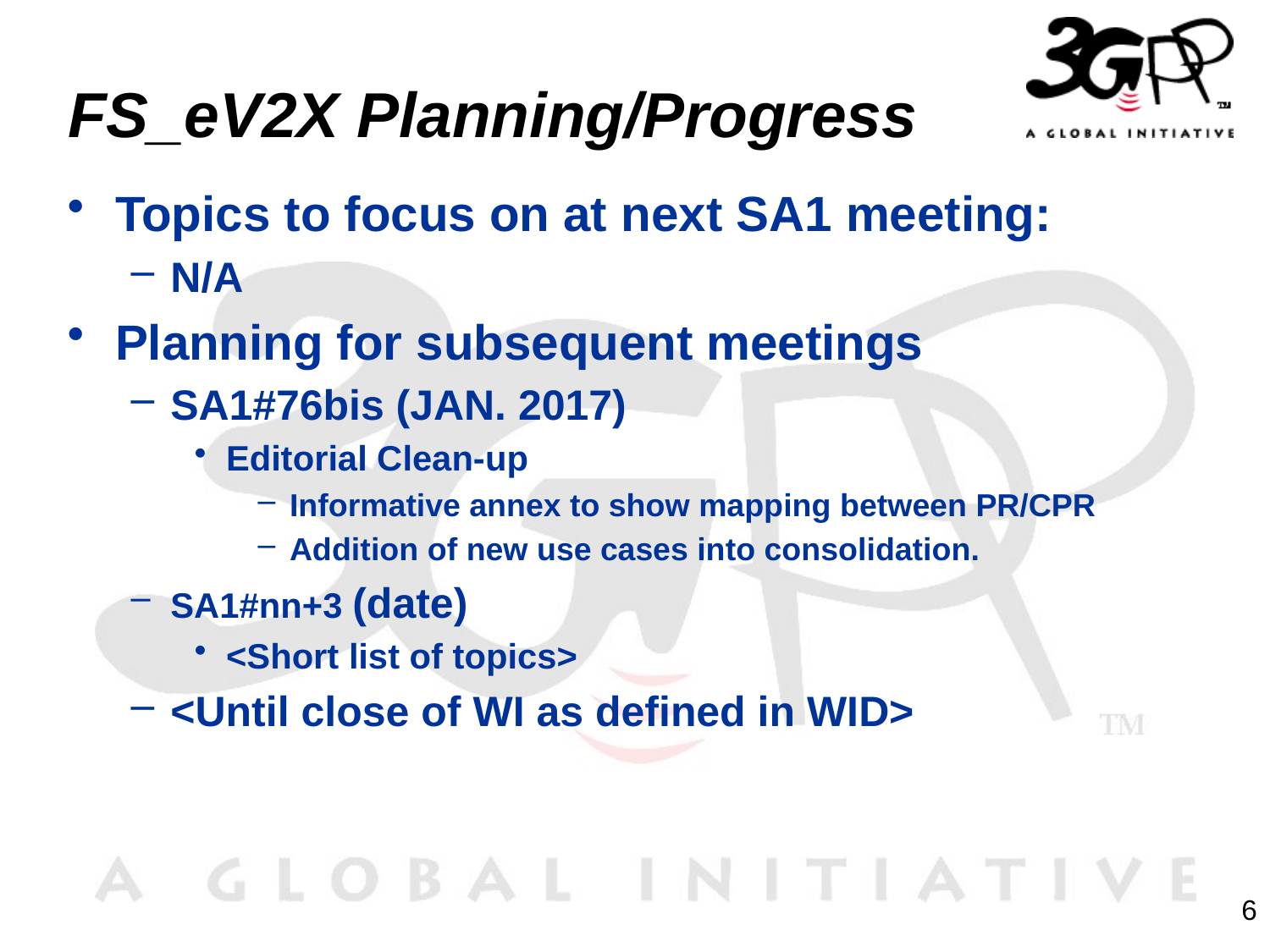

# FS_eV2X Planning/Progress
Topics to focus on at next SA1 meeting:
N/A
Planning for subsequent meetings
SA1#76bis (JAN. 2017)
Editorial Clean-up
Informative annex to show mapping between PR/CPR
Addition of new use cases into consolidation.
SA1#nn+3 (date)
<Short list of topics>
<Until close of WI as defined in WID>
6